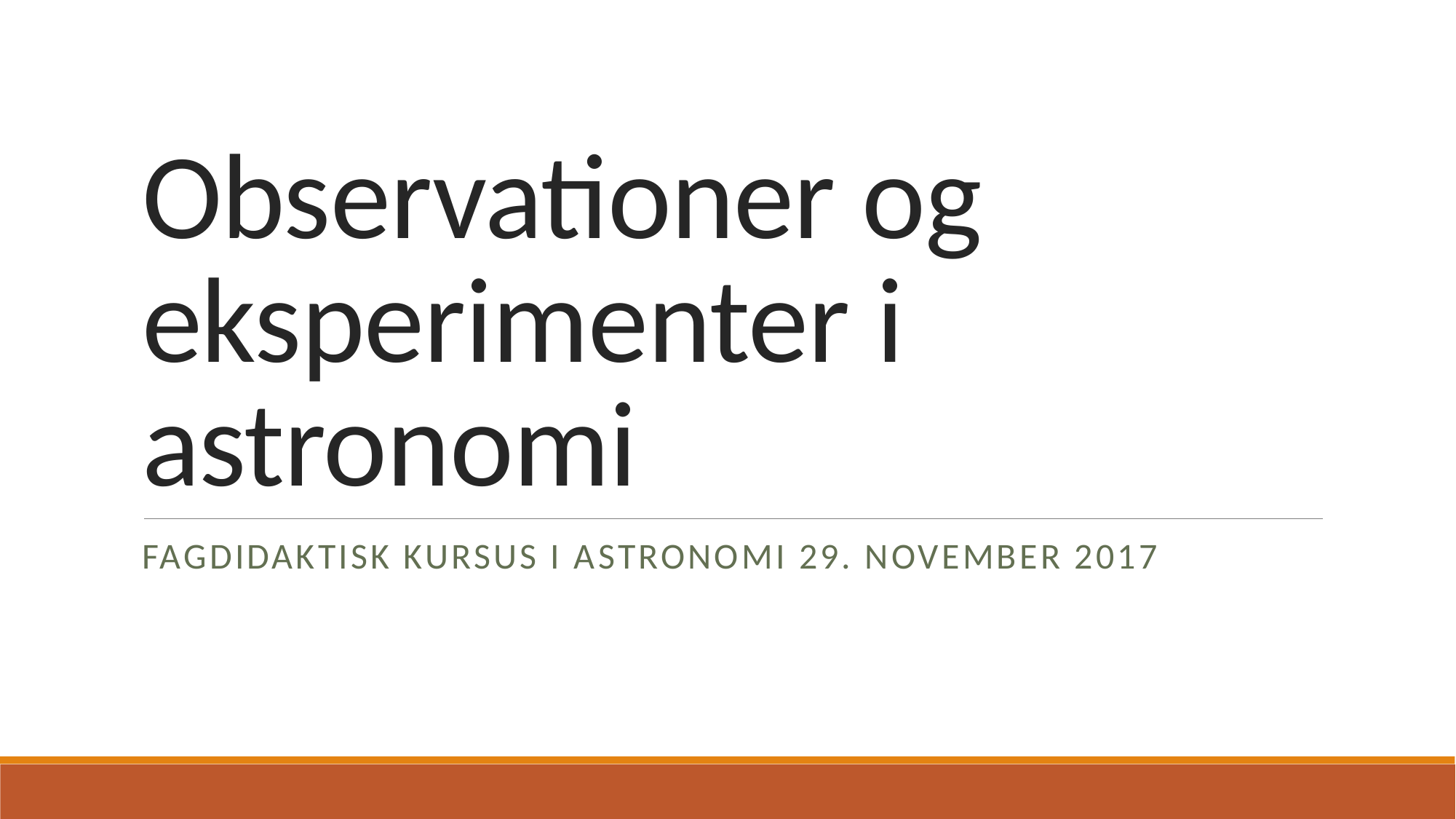

# Observationer og eksperimenter i astronomi
Fagdidaktisk kursus i astronomi 29. november 2017